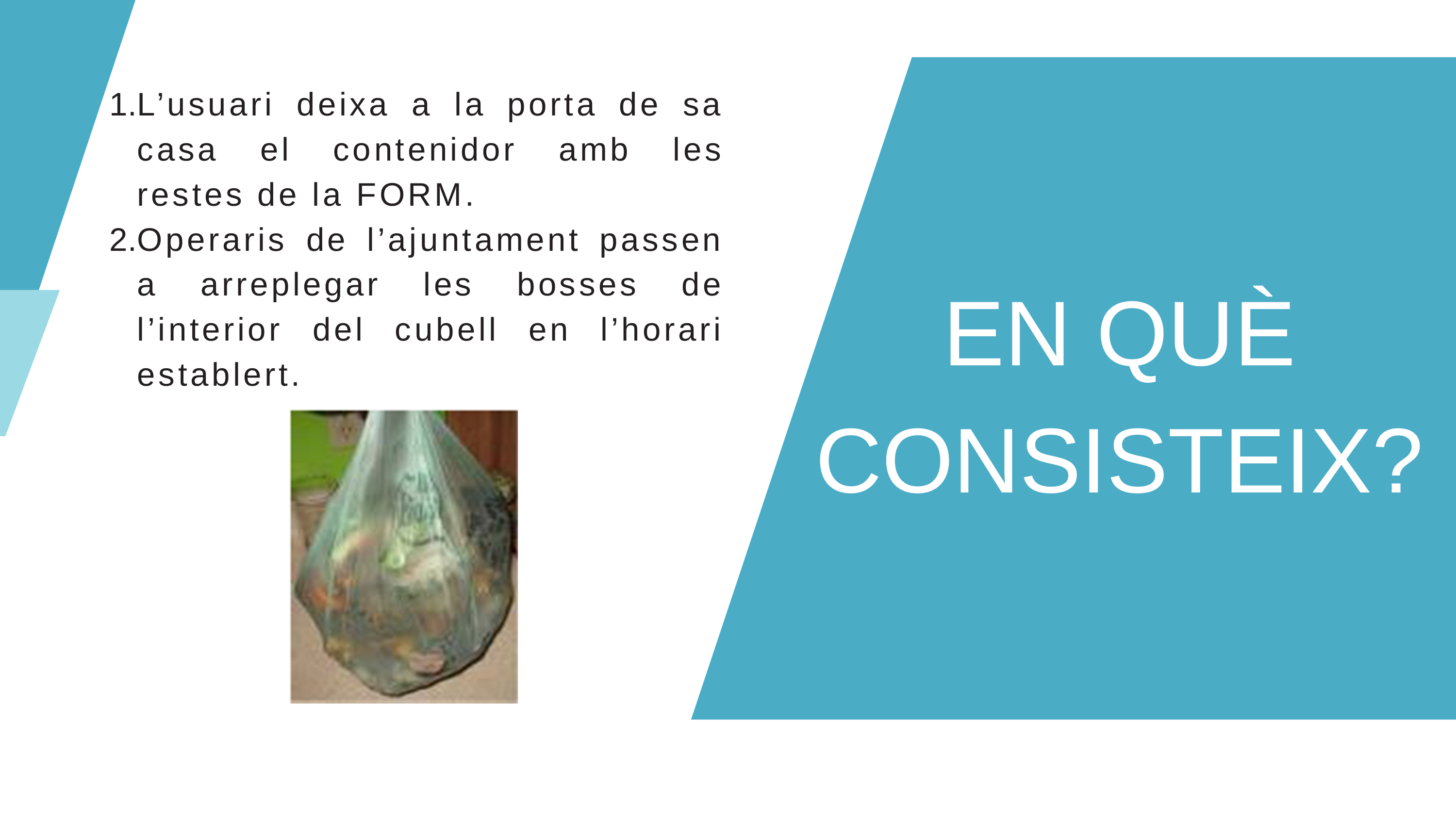

L’usuari deixa a la porta de sa casa el contenidor amb les restes de la FORM.
Operaris de l’ajuntament passen a arreplegar les bosses de l’interior del cubell en l’horari establert.

EN QUÈ CONSISTEIX?